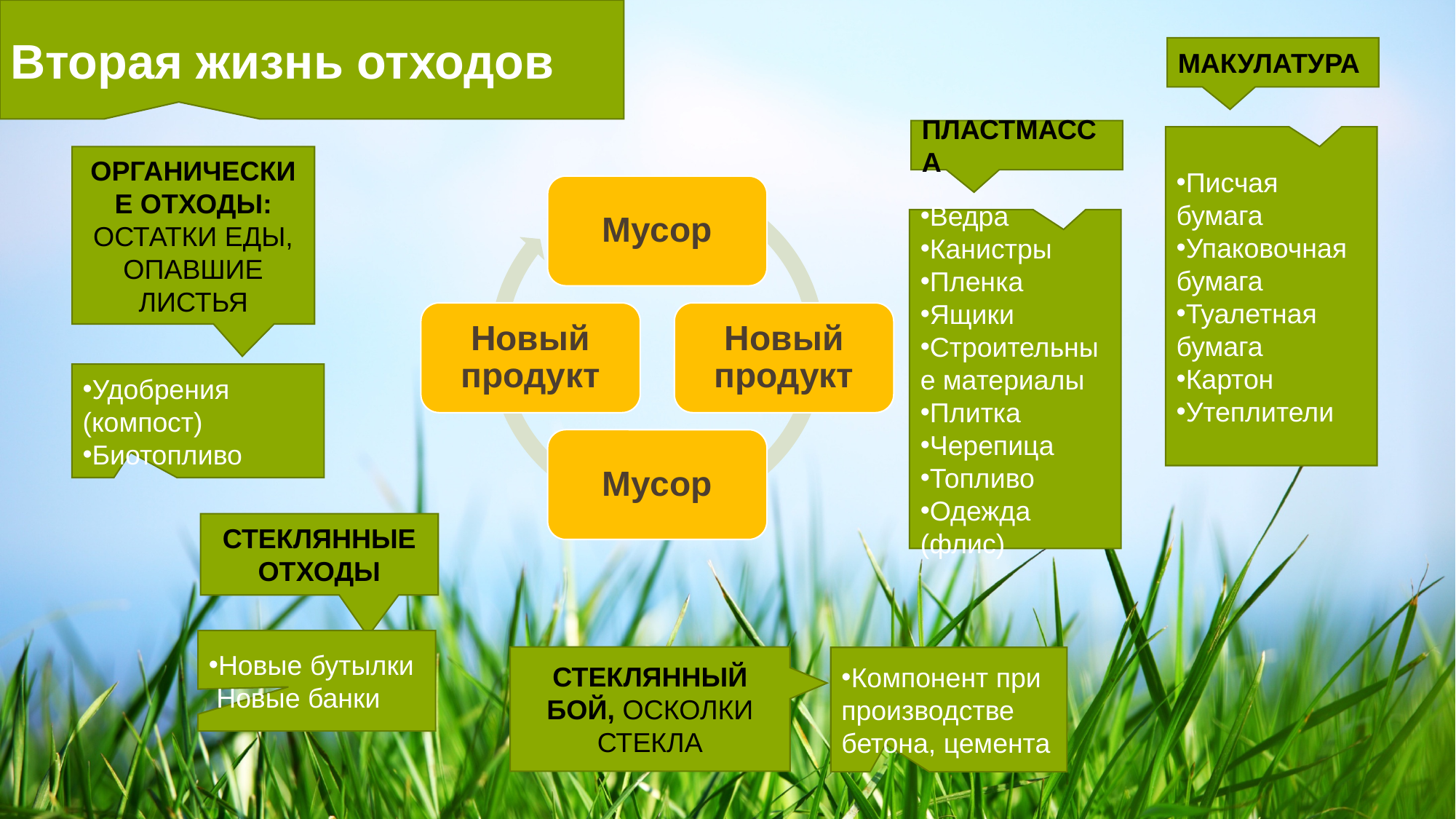

Вторая жизнь отходов
МАКУЛАТУРА
Писчая бумага
Упаковочная бумага
Туалетная бумага
Картон
Утеплители
ПЛАСТМАССА
Ведра
Канистры
Пленка
Ящики
Строительные материалы
Плитка
Черепица
Топливо
Одежда (флис)
ОРГАНИЧЕСКИЕ ОТХОДЫ:
ОСТАТКИ ЕДЫ,
ОПАВШИЕ ЛИСТЬЯ
Удобрения (компост)
Биотопливо
Мусор
Новый продукт
Мусор
Новый продукт
СТЕКЛЯННЫЕ ОТХОДЫ
Новые бутылки
 Новые банки
СТЕКЛЯННЫЙ БОЙ, ОСКОЛКИ СТЕКЛА
Компонент при производстве бетона, цемента